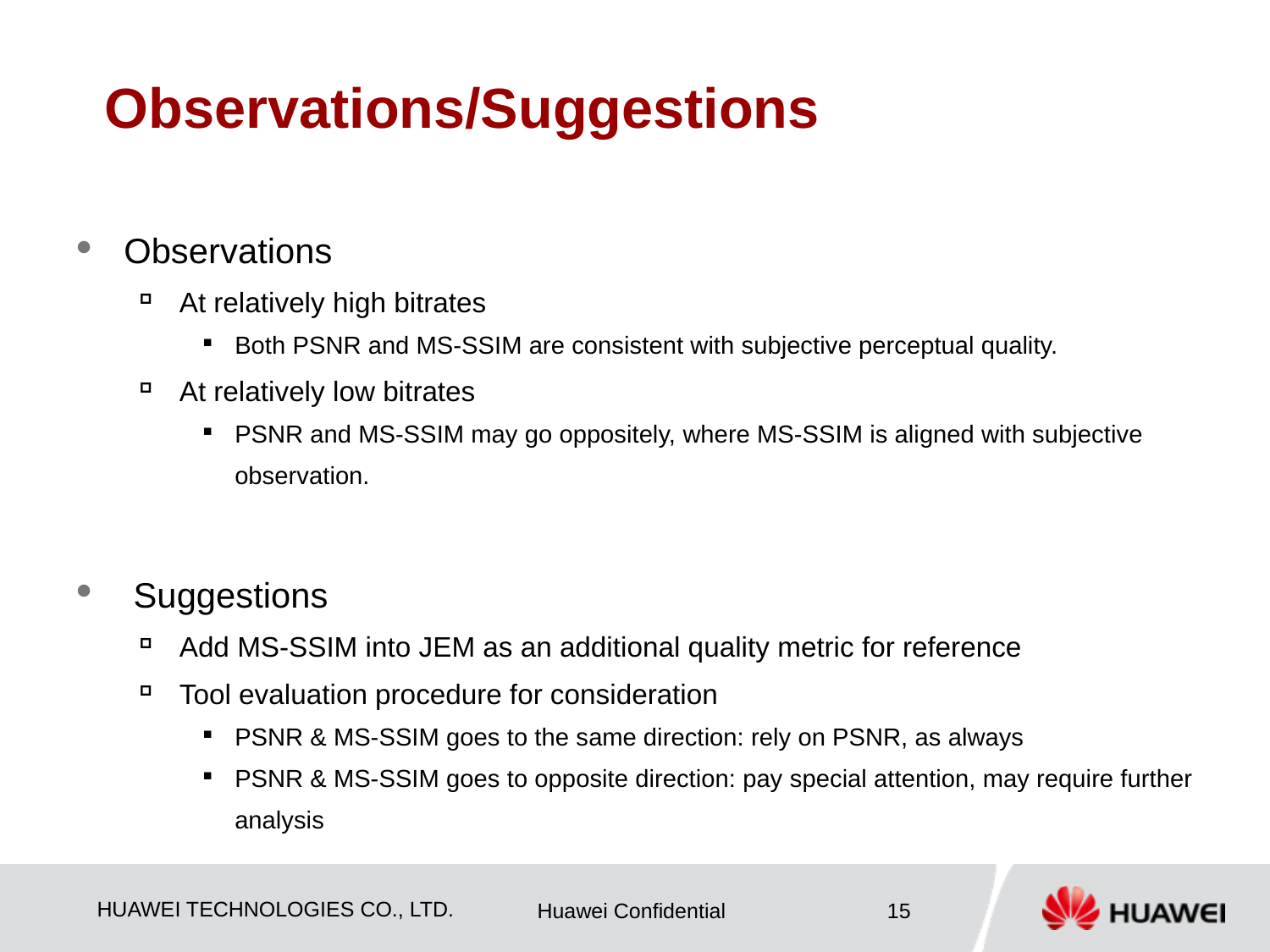

# Observations/Suggestions
Observations
At relatively high bitrates
Both PSNR and MS-SSIM are consistent with subjective perceptual quality.
At relatively low bitrates
PSNR and MS-SSIM may go oppositely, where MS-SSIM is aligned with subjective observation.

 Suggestions
Add MS-SSIM into JEM as an additional quality metric for reference
Tool evaluation procedure for consideration
PSNR & MS-SSIM goes to the same direction: rely on PSNR, as always
PSNR & MS-SSIM goes to opposite direction: pay special attention, may require further analysis